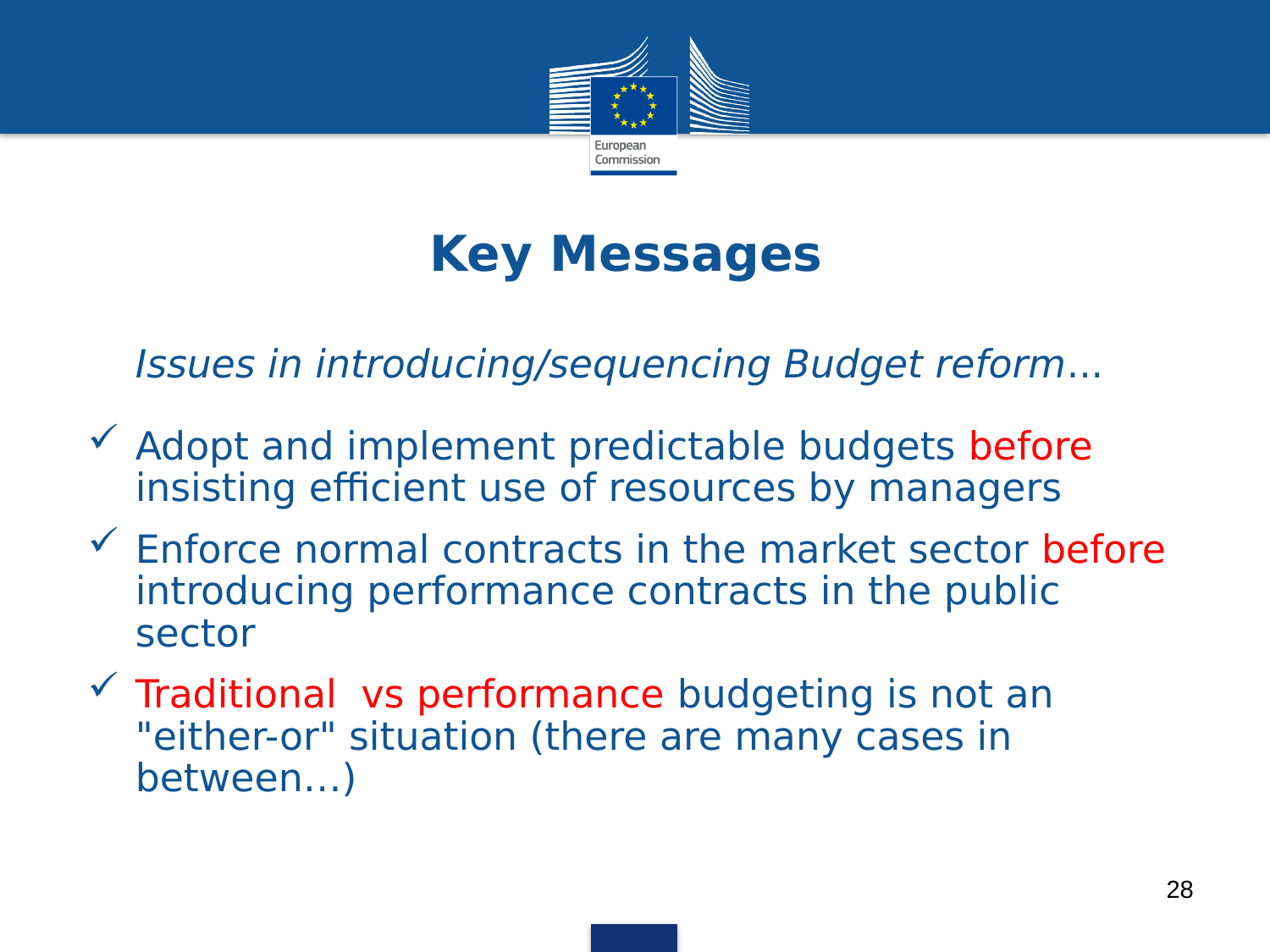

# Key Messages
Issues in introducing/sequencing Budget reform...
Adopt and implement predictable budgets before insisting efficient use of resources by managers
Enforce normal contracts in the market sector before introducing performance contracts in the public sector
Traditional  vs performance budgeting is not an "either-or" situation (there are many cases in between…)
28